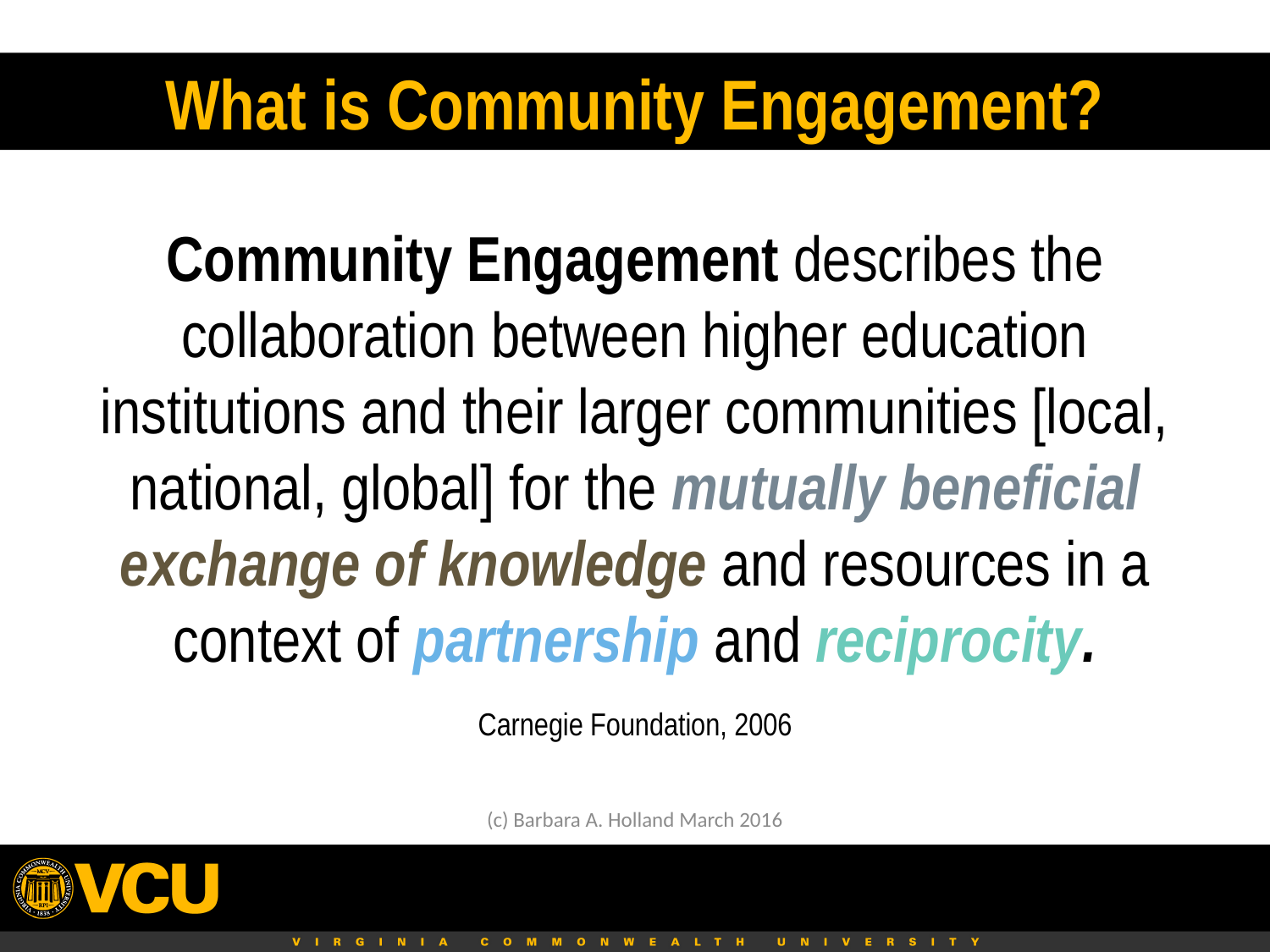

What is Community Engagement?
Community Engagement describes the collaboration between higher education institutions and their larger communities [local, national, global] for the mutually beneficial exchange of knowledge and resources in a context of partnership and reciprocity.
Carnegie Foundation, 2006
(c) Barbara A. Holland March 2016